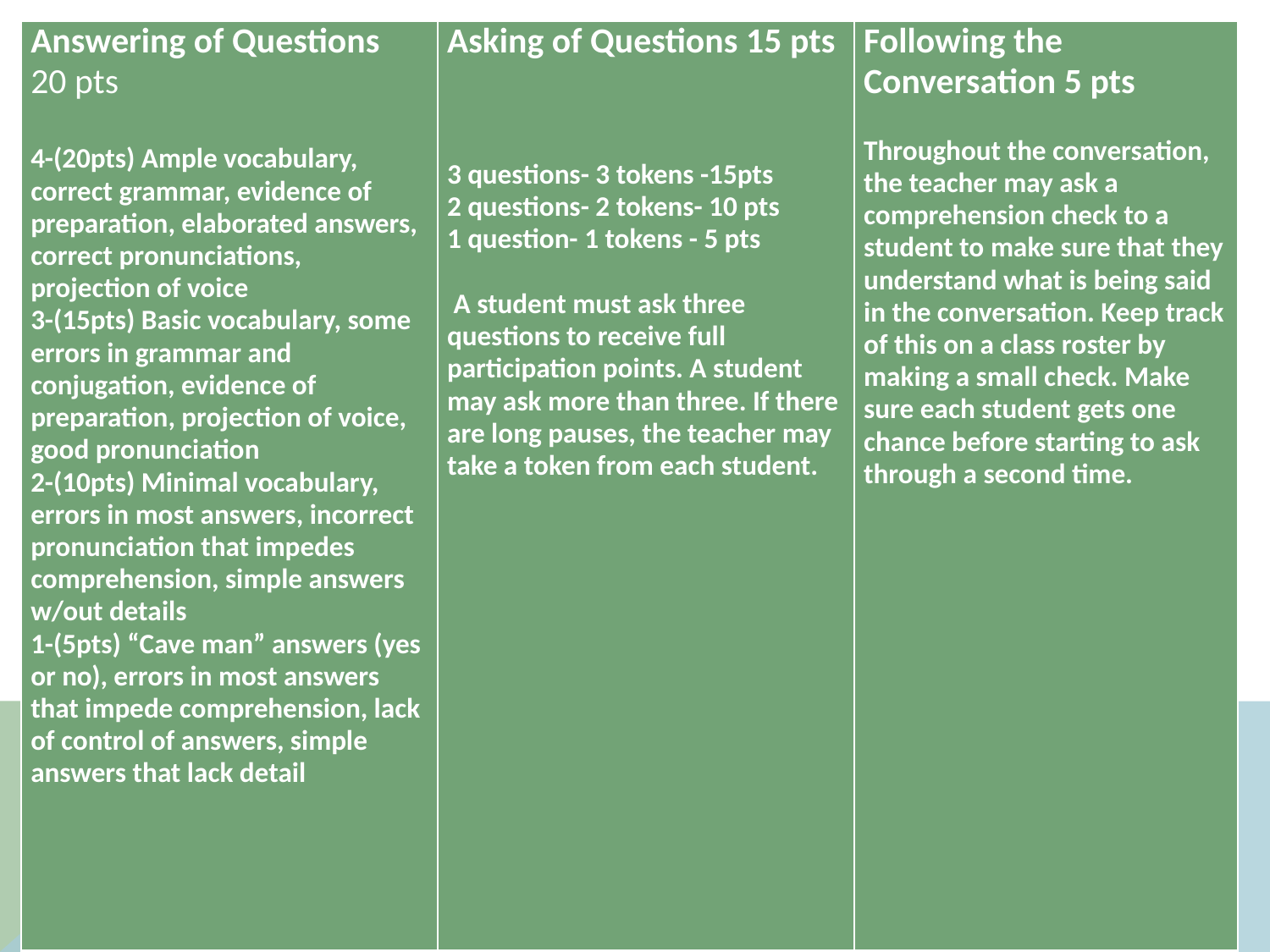

| Answering of Questions 20 pts 4-(20pts) Ample vocabulary, correct grammar, evidence of preparation, elaborated answers, correct pronunciations, projection of voice 3-(15pts) Basic vocabulary, some errors in grammar and conjugation, evidence of preparation, projection of voice, good pronunciation 2-(10pts) Minimal vocabulary, errors in most answers, incorrect pronunciation that impedes comprehension, simple answers w/out details 1-(5pts) “Cave man” answers (yes or no), errors in most answers that impede comprehension, lack of control of answers, simple answers that lack detail | Asking of Questions 15 pts   3 questions- 3 tokens -15pts 2 questions- 2 tokens- 10 pts 1 question- 1 tokens - 5 pts   A student must ask three questions to receive full participation points. A student may ask more than three. If there are long pauses, the teacher may take a token from each student. | Following the Conversation 5 pts   Throughout the conversation, the teacher may ask a comprehension check to a student to make sure that they understand what is being said in the conversation. Keep track of this on a class roster by making a small check. Make sure each student gets one chance before starting to ask through a second time. |
| --- | --- | --- |